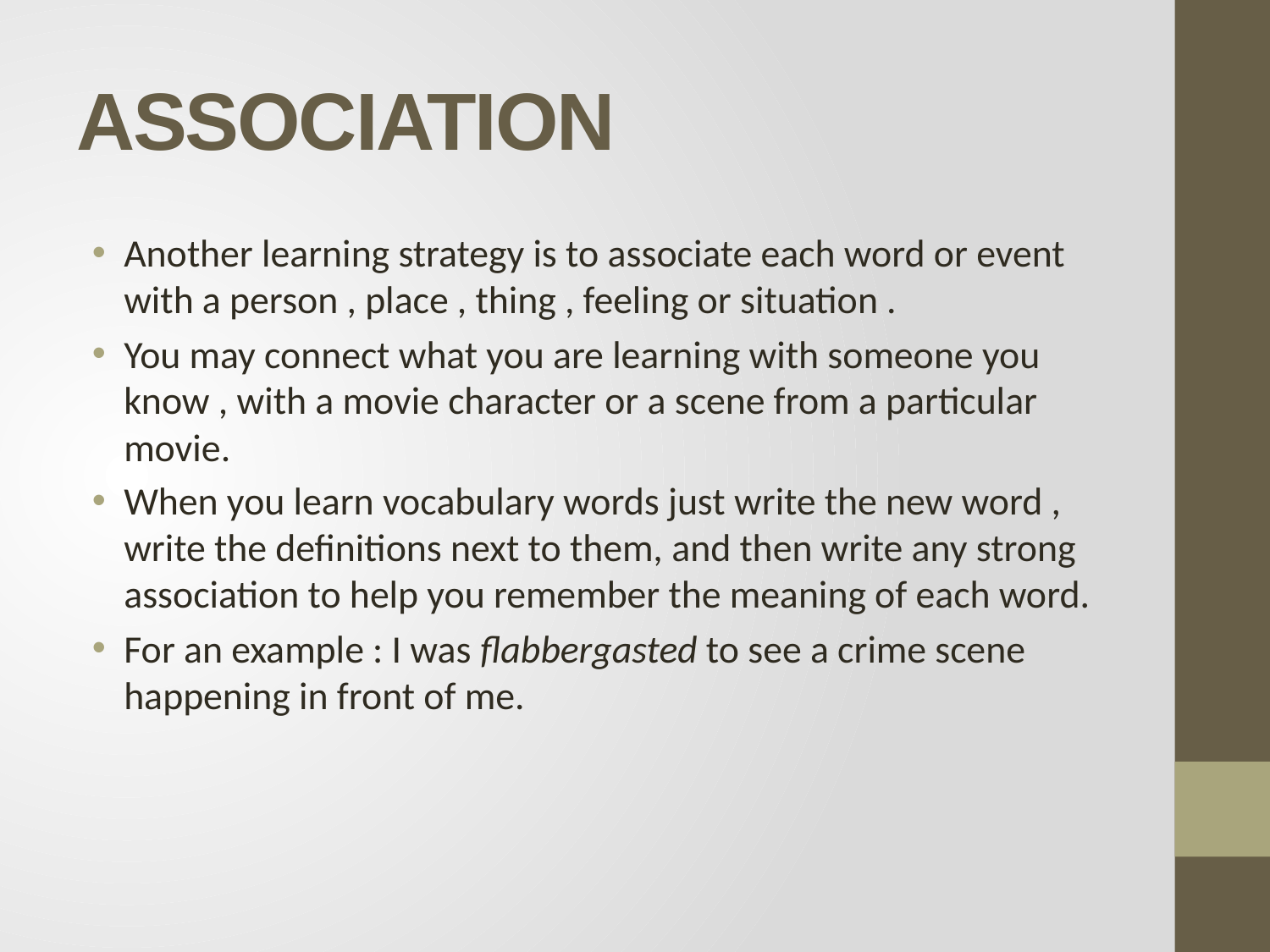

# ASSOCIATION
Another learning strategy is to associate each word or event with a person , place , thing , feeling or situation .
You may connect what you are learning with someone you know , with a movie character or a scene from a particular movie.
When you learn vocabulary words just write the new word ,  write the definitions next to them, and then write any strong association to help you remember the meaning of each word.
For an example : I was flabbergasted to see a crime scene happening in front of me.